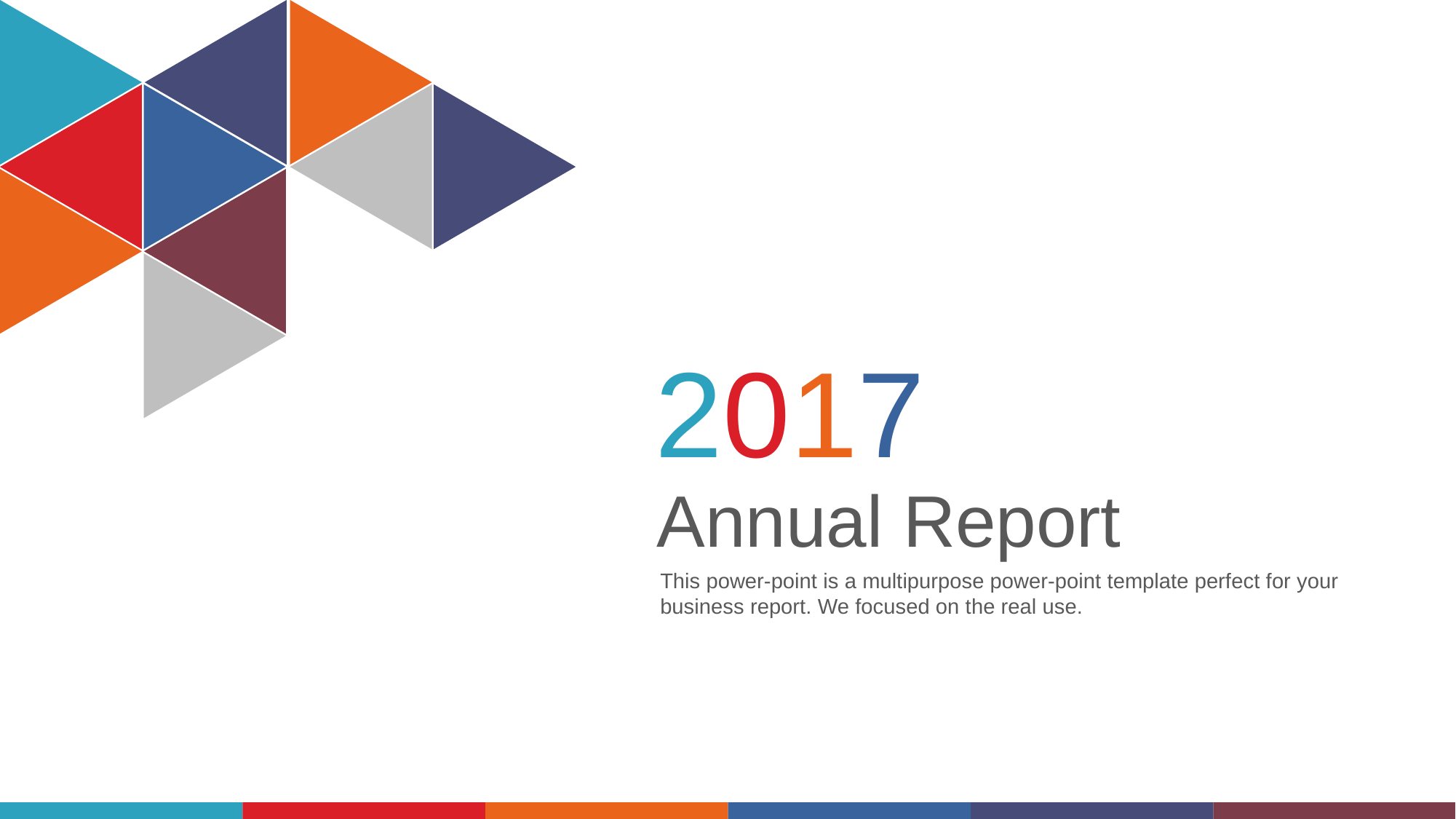

2017
Annual Report
This power-point is a multipurpose power-point template perfect for your business report. We focused on the real use.